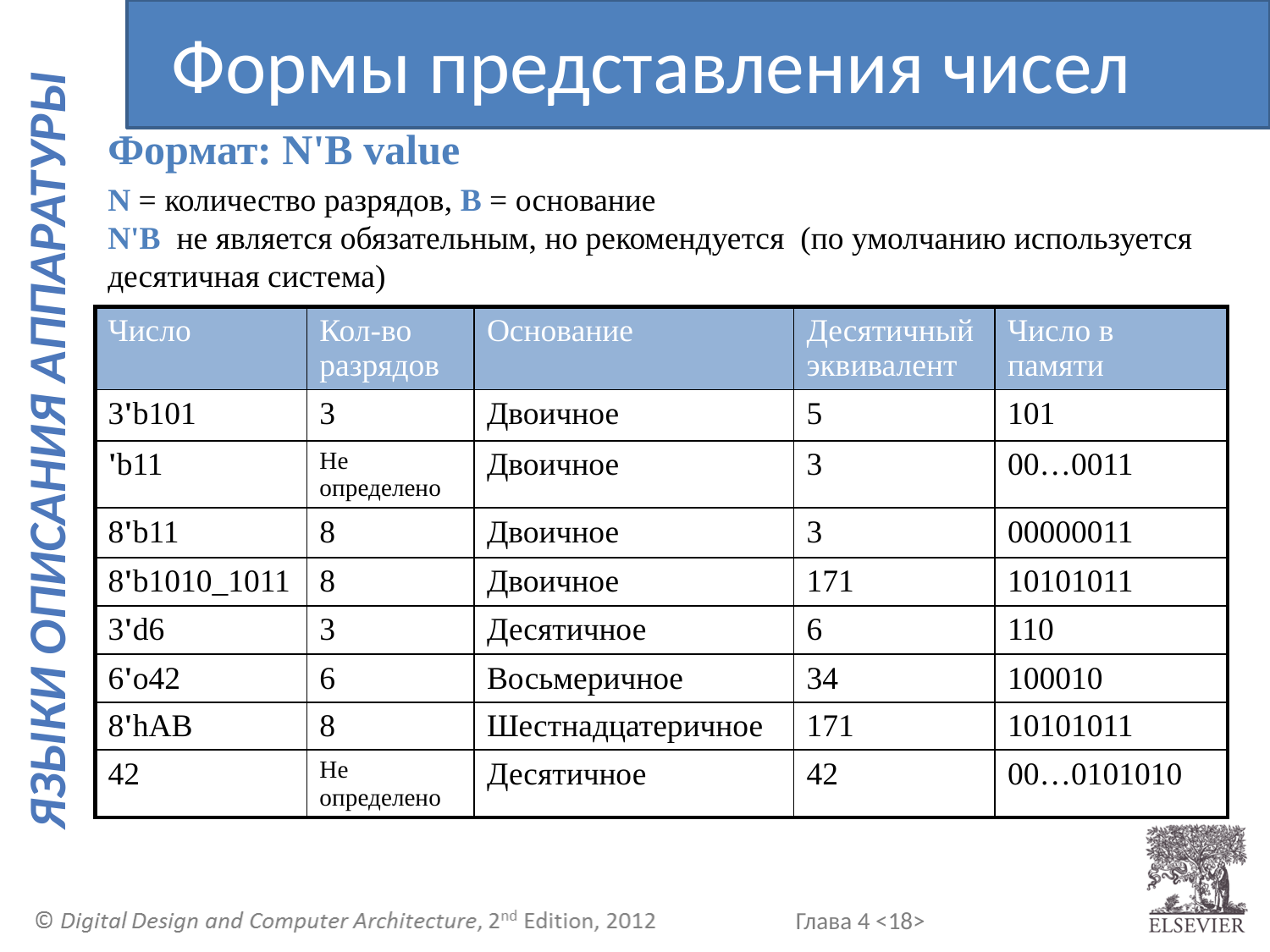

Формы представления чисел
Формат: N'B value
N = количество разрядов, B = основание
N'B  не является обязательным, но рекомендуется  (по умолчанию используется десятичная система)

| Число | Кол-во разрядов | Основание | Десятичный эквивалент | Число в памяти |
| --- | --- | --- | --- | --- |
| 3'b101 | 3 | Двоичное | 5 | 101 |
| 'b11 | Не определено | Двоичное | 3 | 00…0011 |
| 8'b11 | 8 | Двоичное | 3 | 00000011 |
| 8'b1010\_1011 | 8 | Двоичное | 171 | 10101011 |
| 3'd6 | 3 | Десятичное | 6 | 110 |
| 6'o42 | 6 | Восьмеричное | 34 | 100010 |
| 8'hAB | 8 | Шестнадцатеричное | 171 | 10101011 |
| 42 | Не определено | Десятичное | 42 | 00…0101010 |